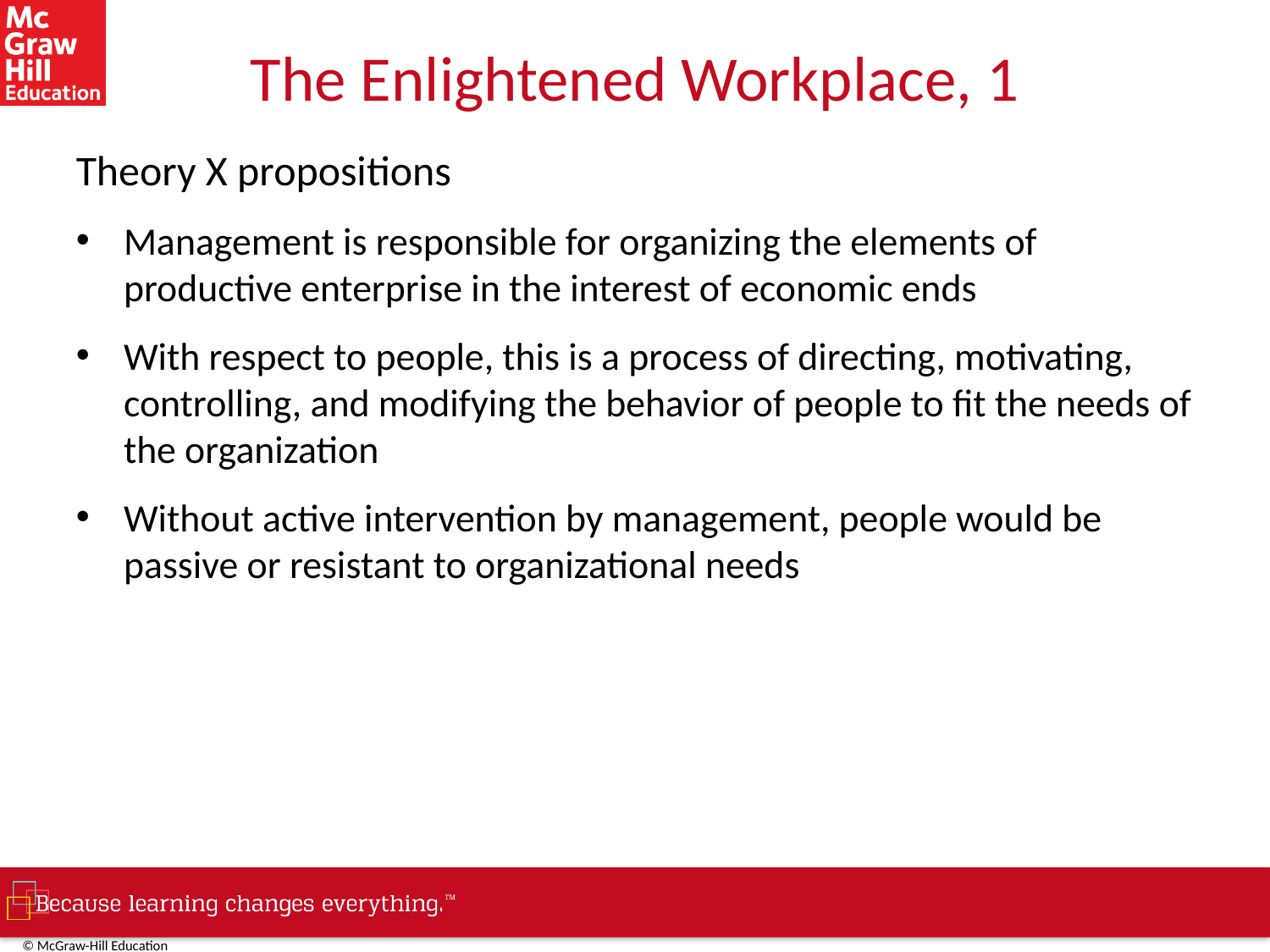

# The Enlightened Workplace, 1
Theory X propositions
Management is responsible for organizing the elements of productive enterprise in the interest of economic ends
With respect to people, this is a process of directing, motivating, controlling, and modifying the behavior of people to fit the needs of the organization
Without active intervention by management, people would be passive or resistant to organizational needs